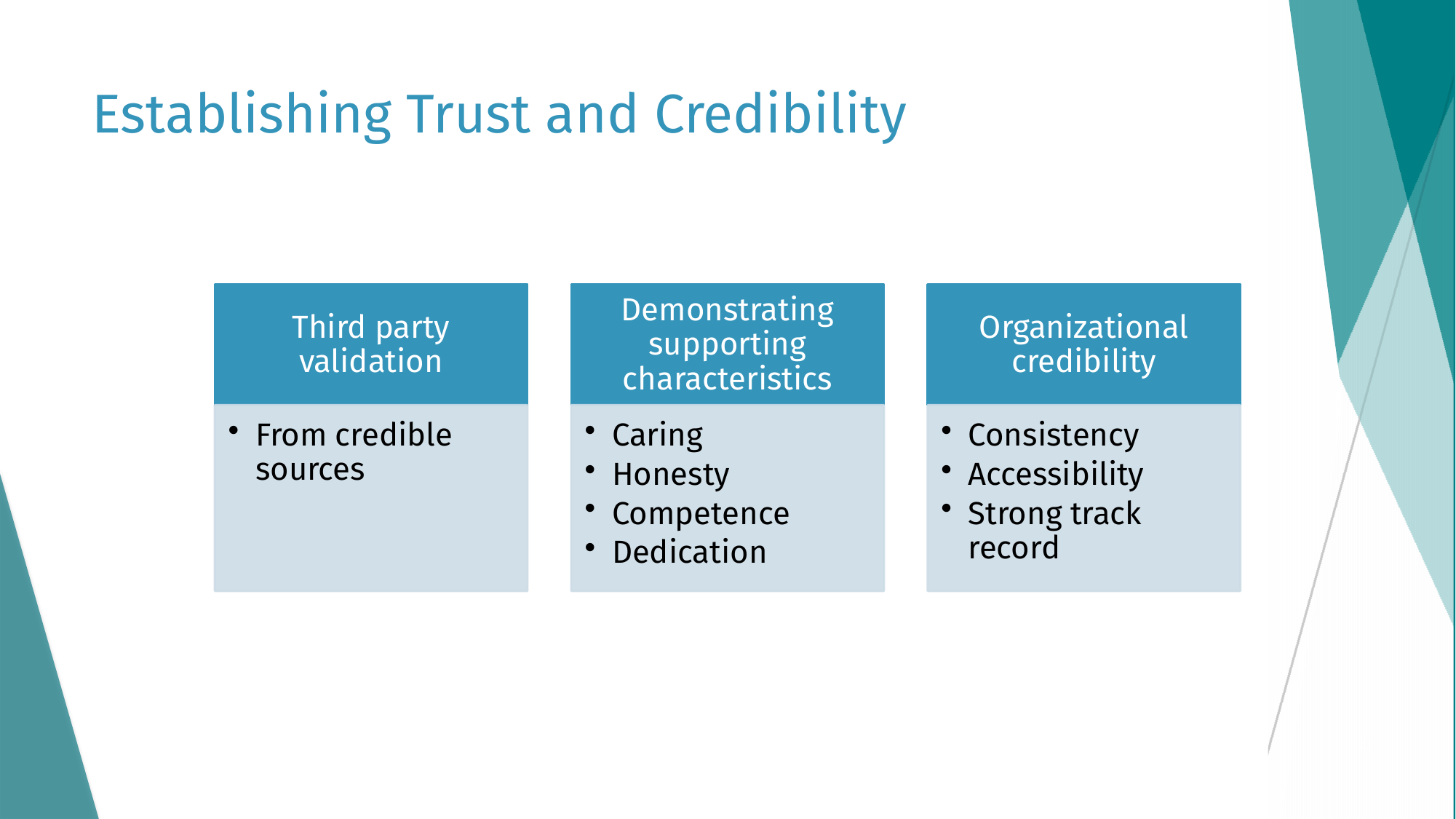

# Establishing Trust and Credibility
Third party validation
From credible sources
Demonstrating supporting characteristics
Caring
Honesty
Competence
Dedication
Organizational credibility
Consistency
Accessibility
Strong track record
10